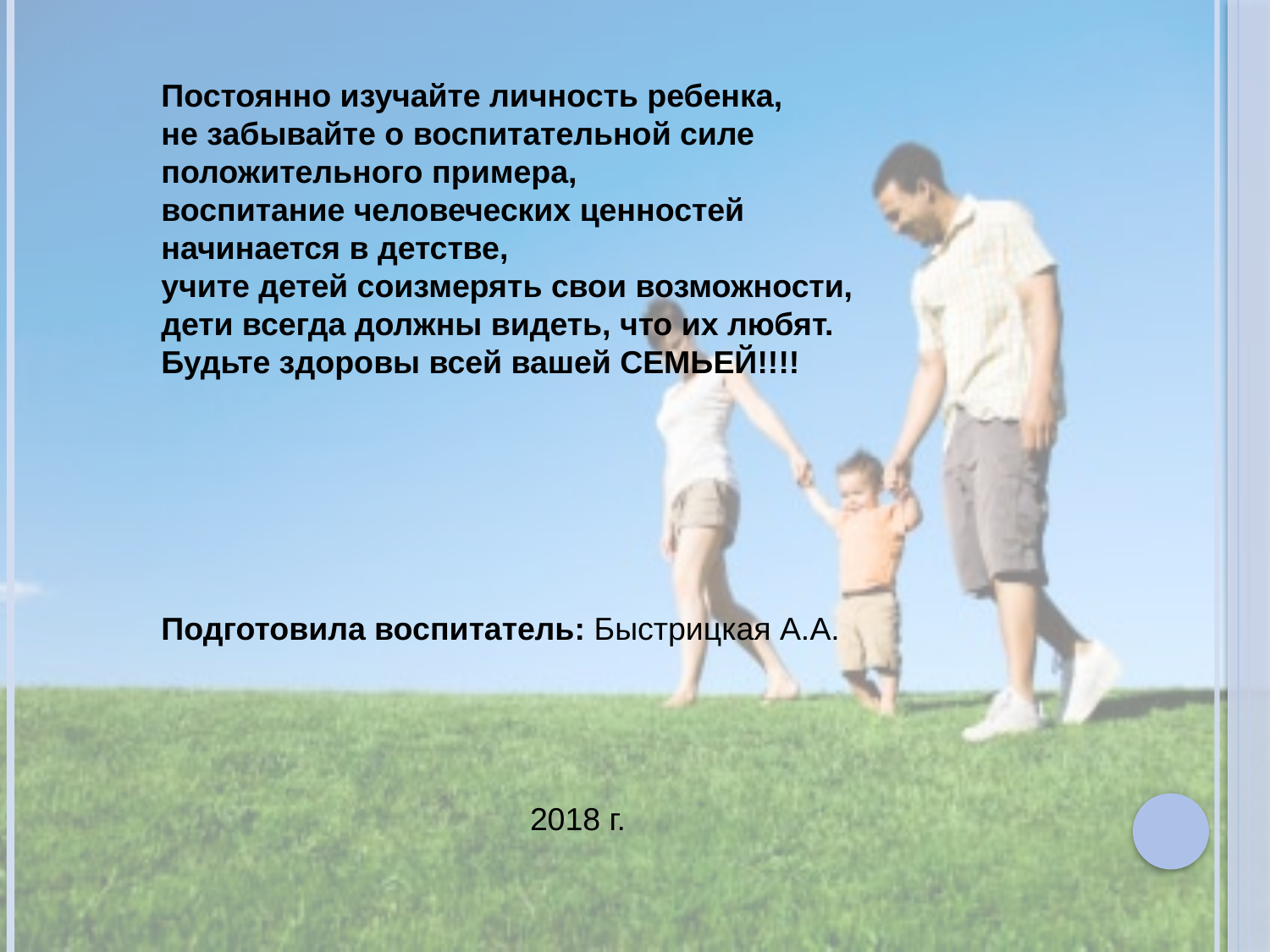

Постоянно изучайте личность ребенка,
не забывайте о воспитательной силе
положительного примера,
воспитание человеческих ценностей
начинается в детстве,
учите детей соизмерять свои возможности,
дети всегда должны видеть, что их любят.
Будьте здоровы всей вашей СЕМЬЕЙ!!!!

Подготовила воспитатель: Быстрицкая А.А.

2018 г.

#